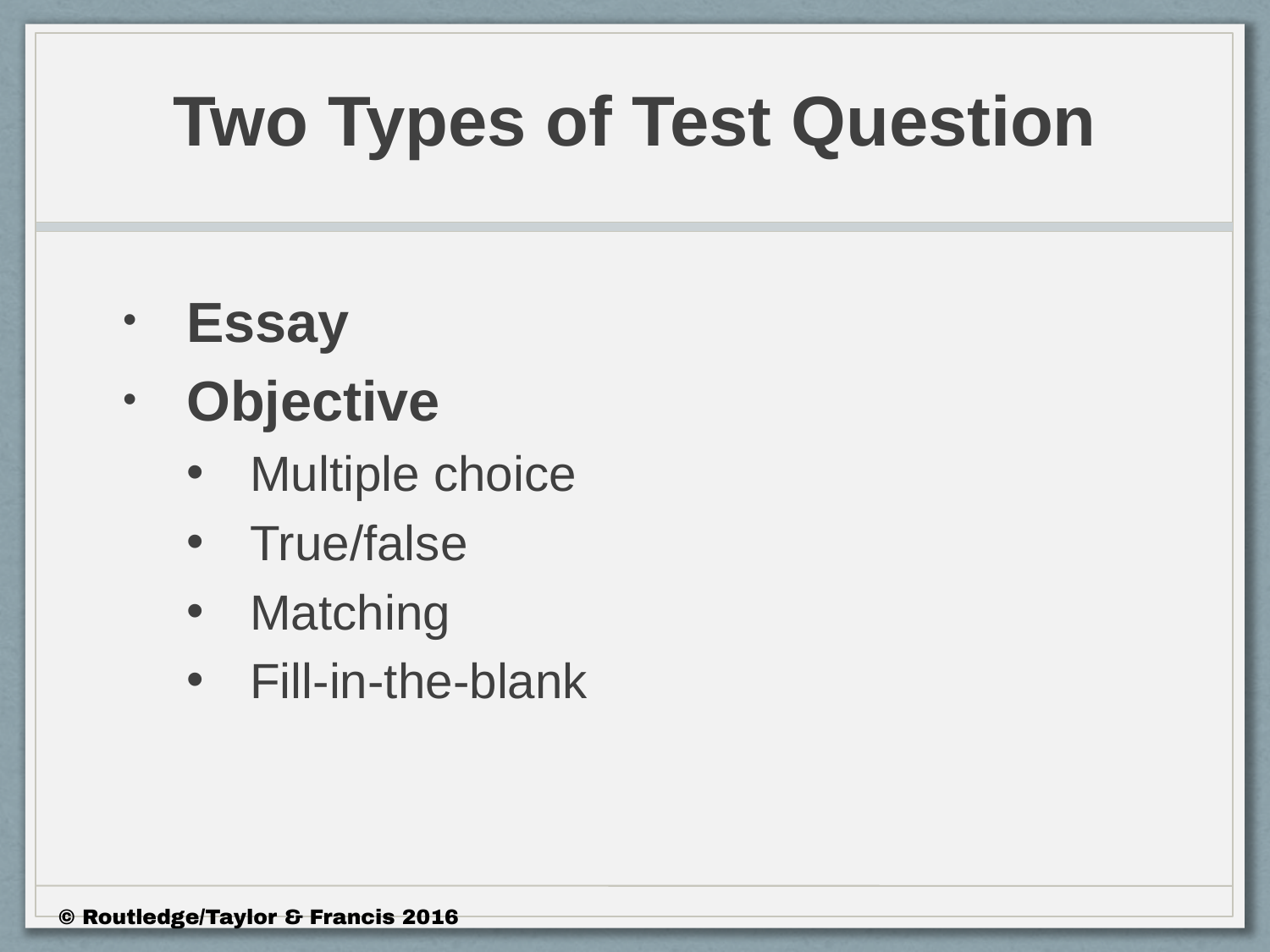

Two Types of Test Question
Essay
Objective
Multiple choice
True/false
Matching
Fill-in-the-blank
© Routledge/Taylor & Francis 2016